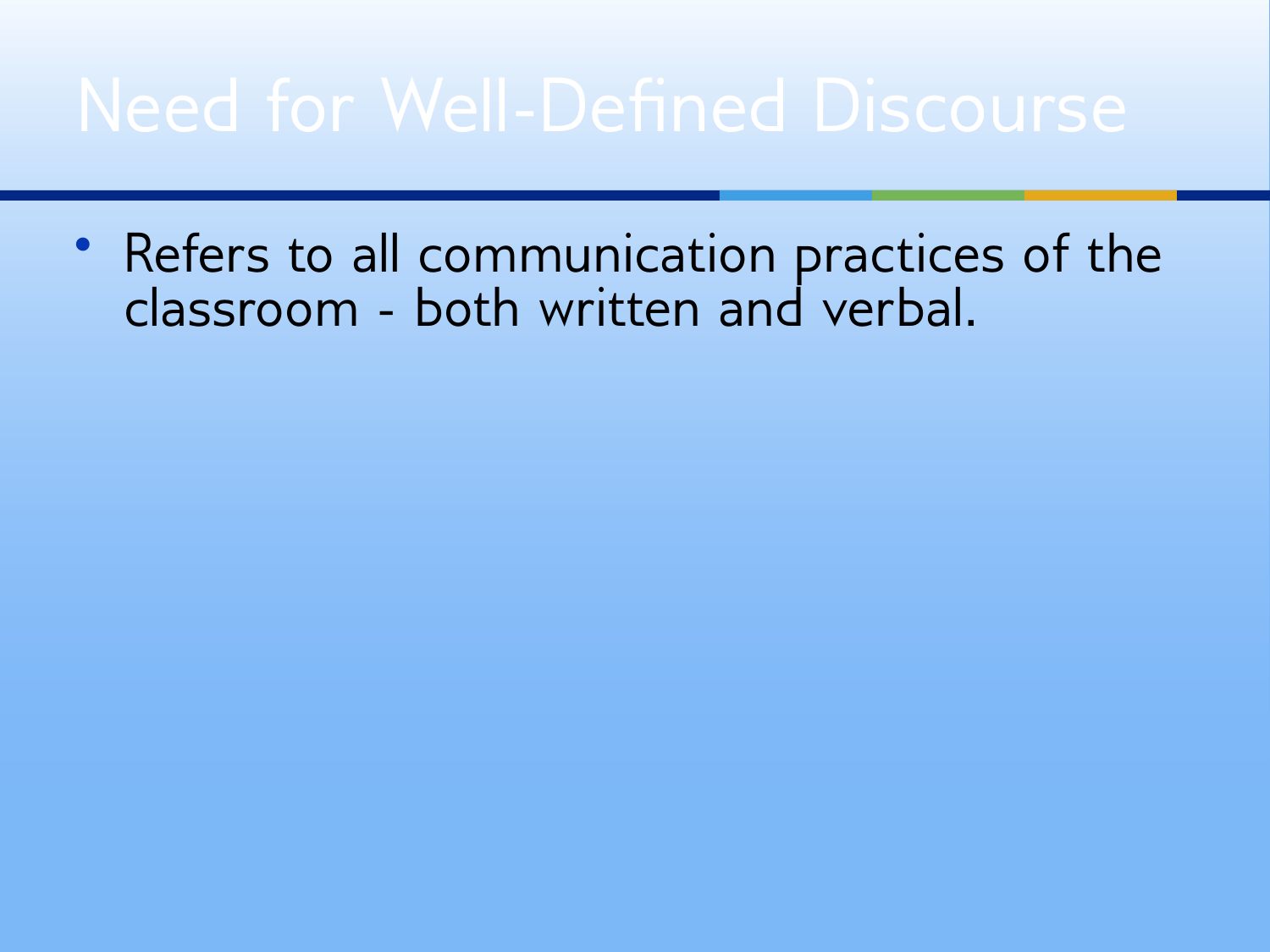

# Need for Well-Defined Discourse
Refers to all communication practices of the classroom - both written and verbal.